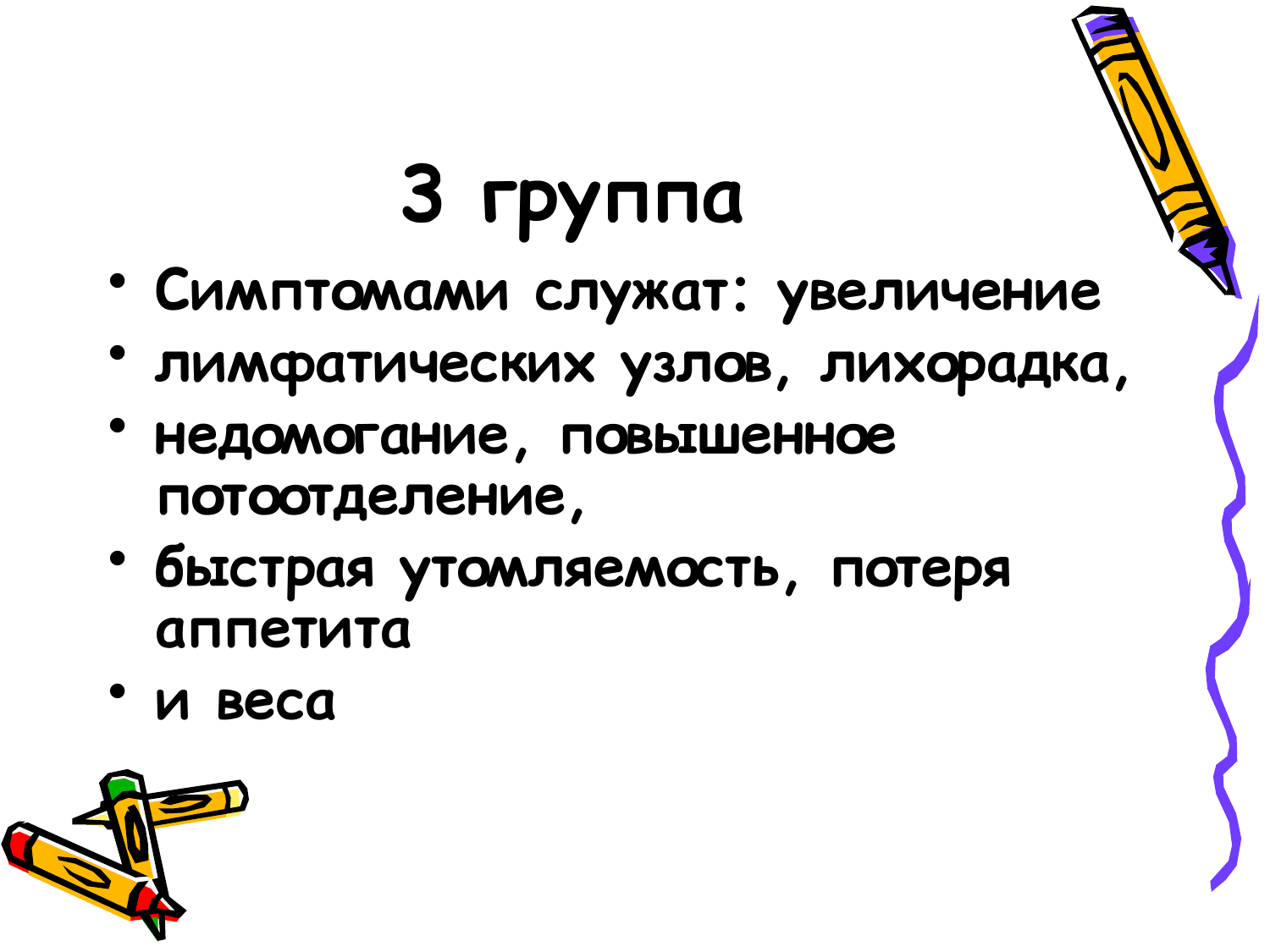

# 3 группа
Симптомами служат: увеличение
лимфатических узлов, лихорадка,
недомогание, повышенное потоотделение,
быстрая утомляемость, потеря аппетита
и веса